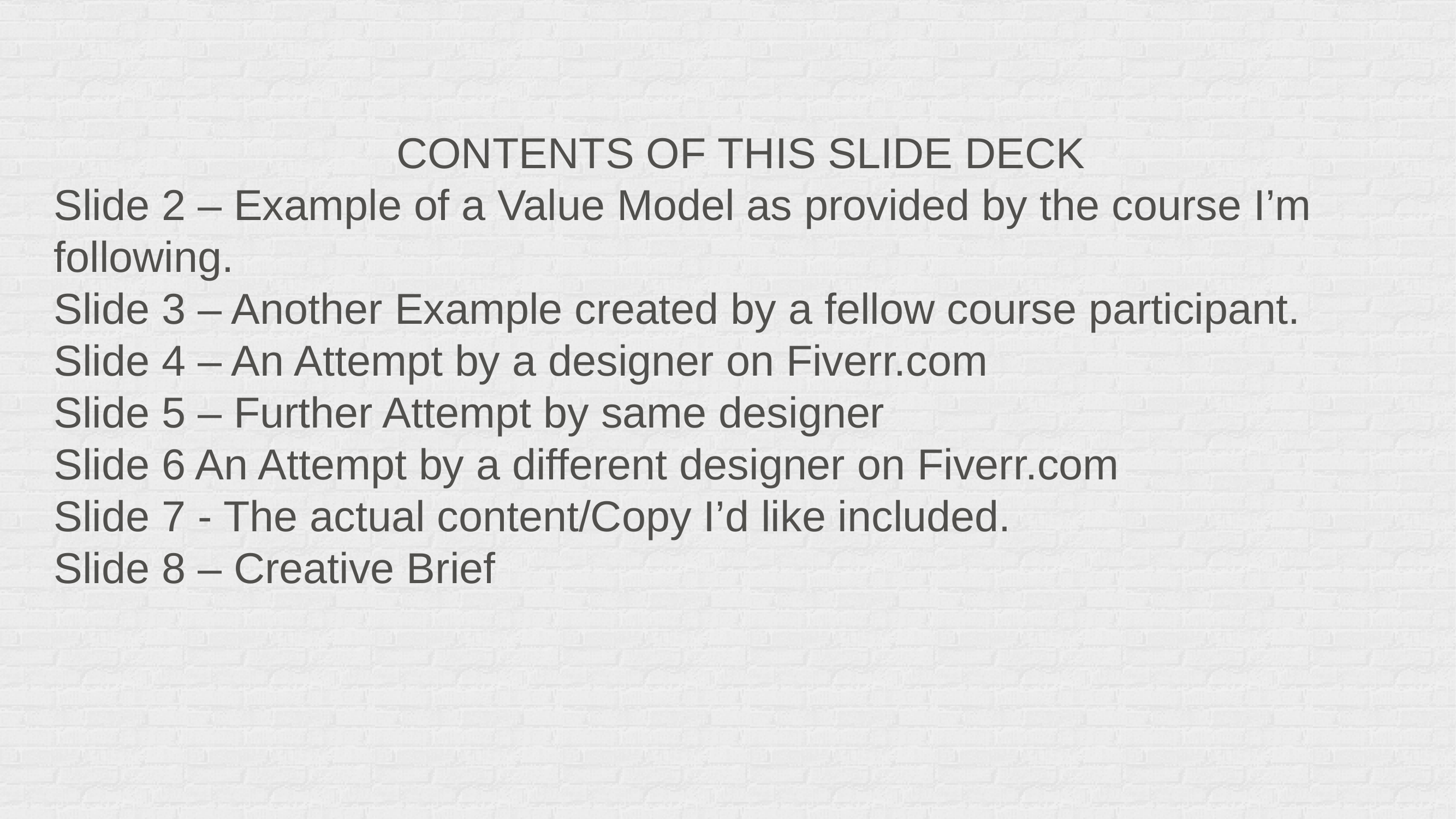

CONTENTS OF THIS SLIDE DECK
Slide 2 – Example of a Value Model as provided by the course I’m following.
Slide 3 – Another Example created by a fellow course participant.
Slide 4 – An Attempt by a designer on Fiverr.com
Slide 5 – Further Attempt by same designer
Slide 6 An Attempt by a different designer on Fiverr.com
Slide 7 - The actual content/Copy I’d like included.
Slide 8 – Creative Brief